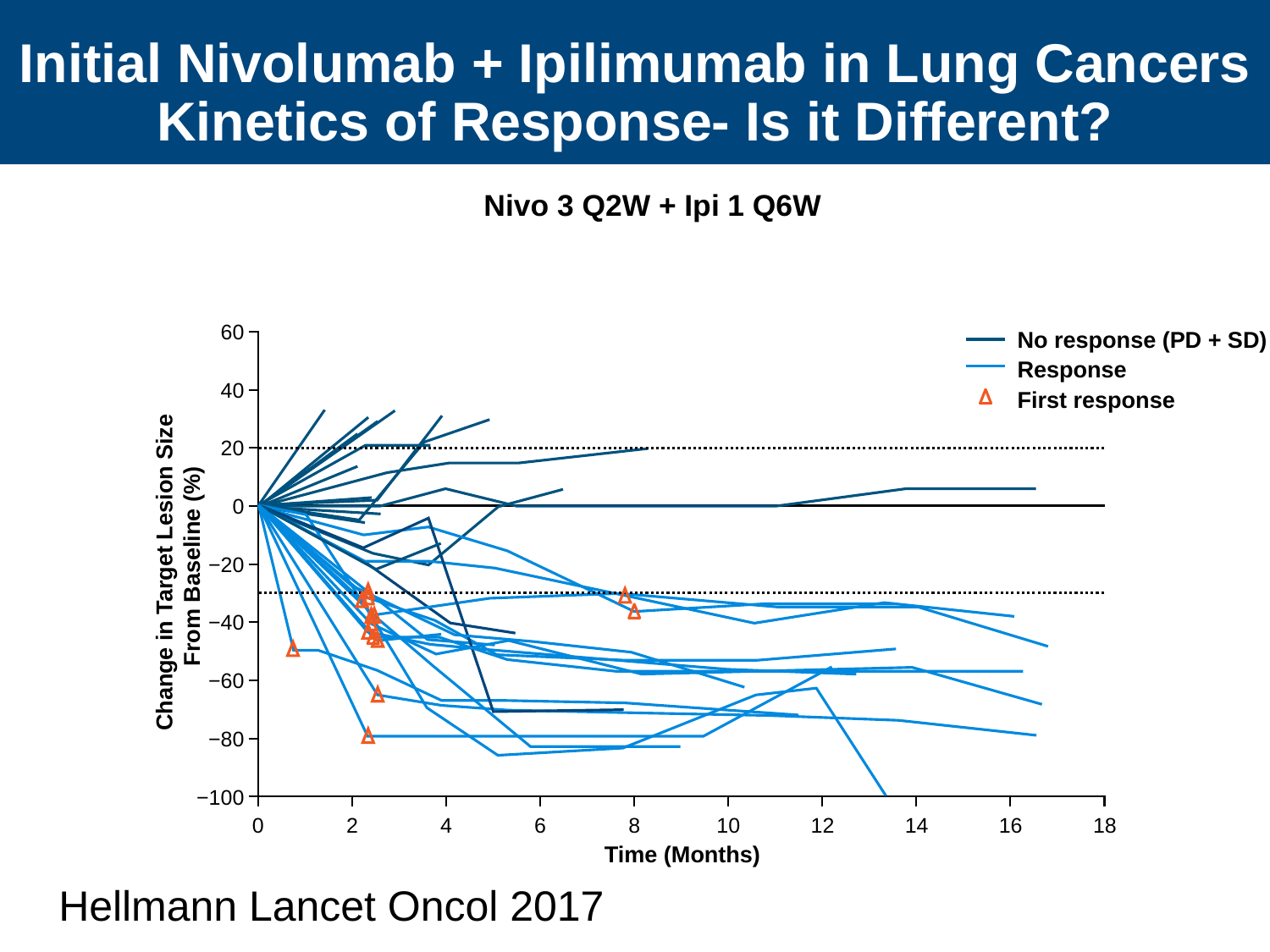

# Initial Nivolumab + Ipilimumab in Lung Cancers Kinetics of Response- Is it Different?
Nivo 3 Q2W + Ipi 1 Q6W
60
40
20
0
−20
−40
−60
−80
−100
0
2
4
6
8
10
12
14
16
18
No response (PD + SD)
Response
First response

Change in Target Lesion Size
From Baseline (%)
Time (Months)
Hellmann Lancet Oncol 2017